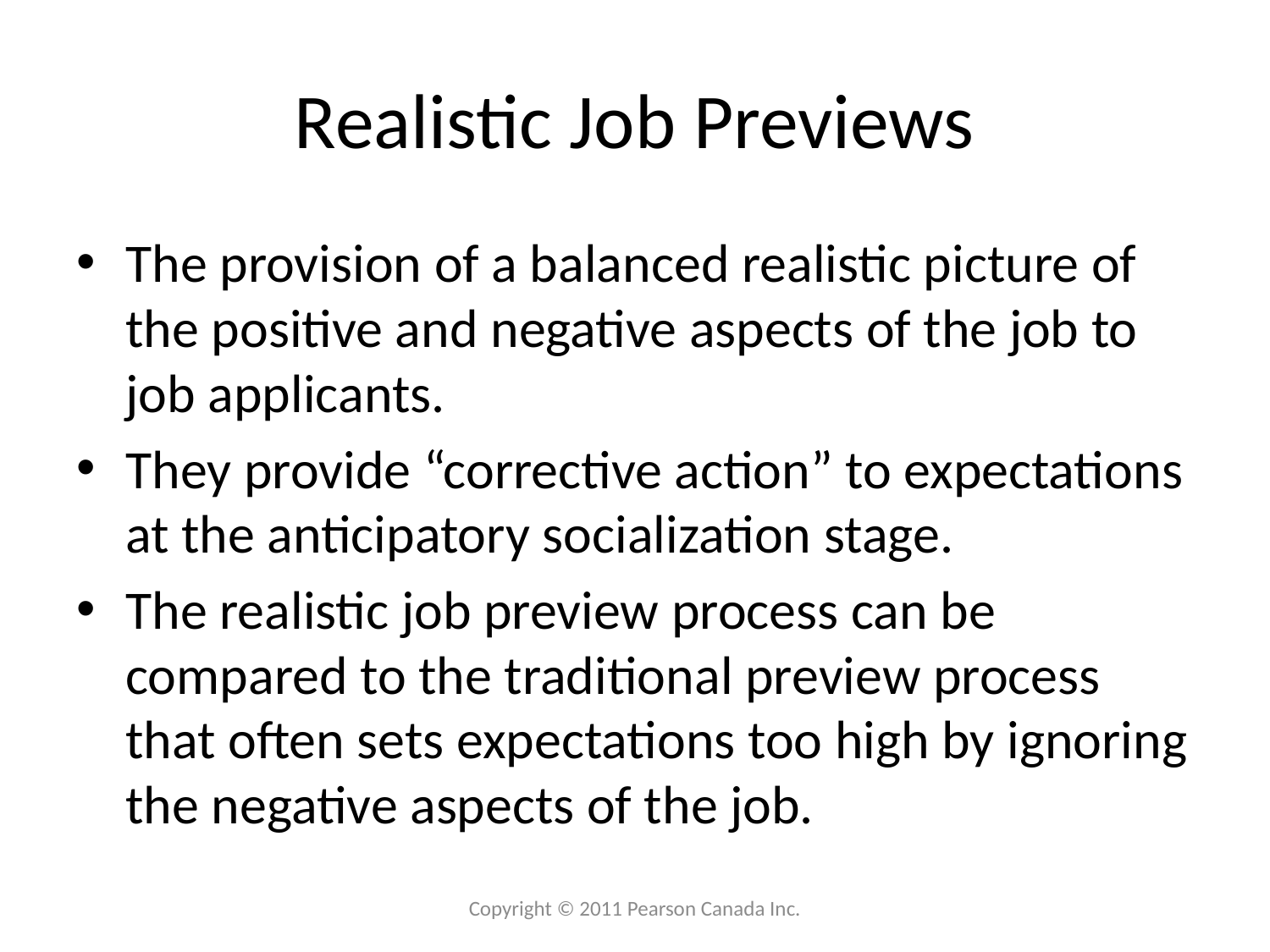

# Realistic Job Previews
The provision of a balanced realistic picture of the positive and negative aspects of the job to job applicants.
They provide “corrective action” to expectations at the anticipatory socialization stage.
The realistic job preview process can be compared to the traditional preview process that often sets expectations too high by ignoring the negative aspects of the job.
Copyright © 2011 Pearson Canada Inc.